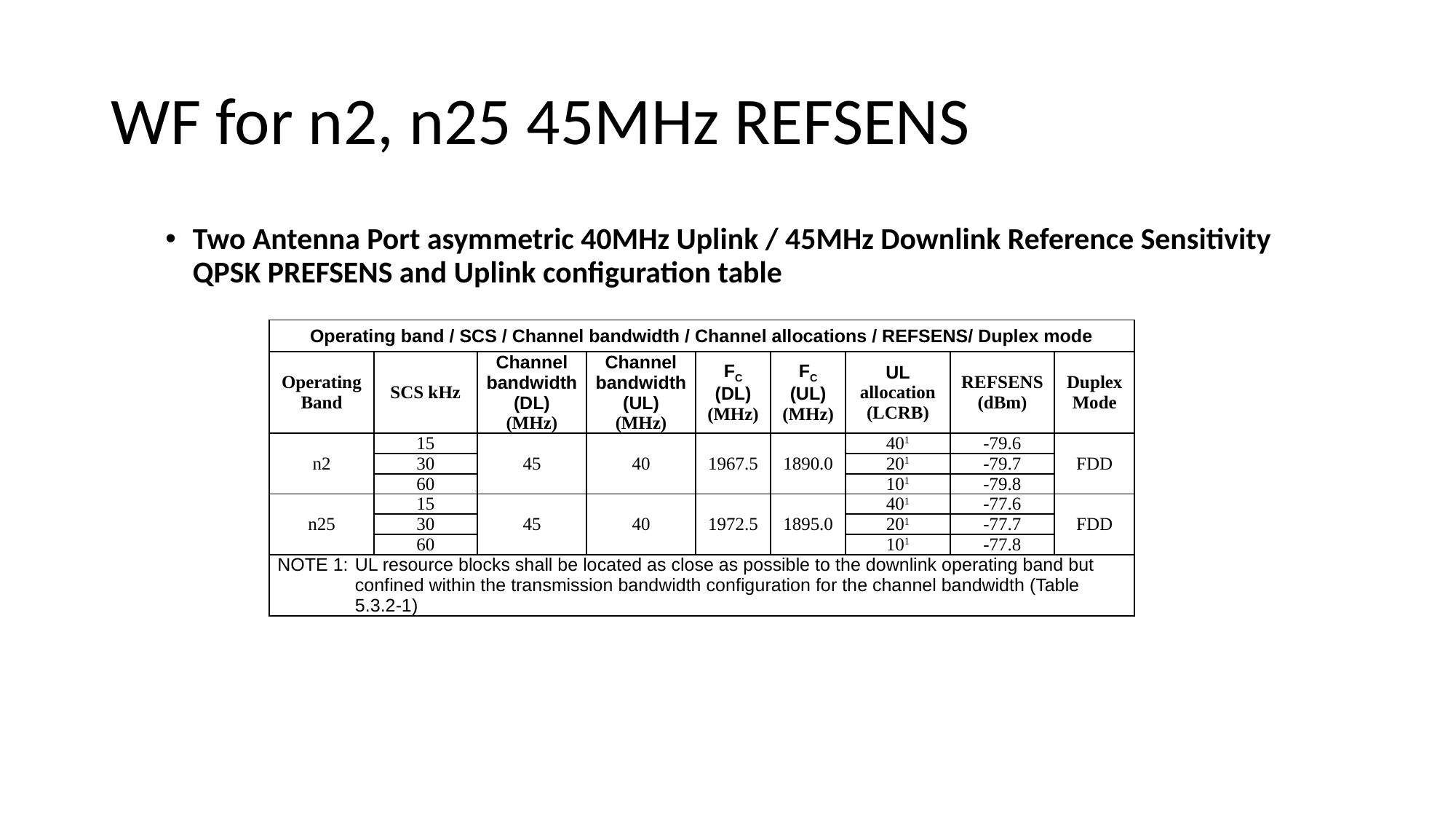

# WF for n2, n25 45MHz REFSENS
Two Antenna Port asymmetric 40MHz Uplink / 45MHz Downlink Reference Sensitivity QPSK PREFSENS and Uplink configuration table

| Operating band / SCS / Channel bandwidth / Channel allocations / REFSENS/ Duplex mode |  |  |  |  |  |  |  |  |
| --- | --- | --- | --- | --- | --- | --- | --- | --- |
| Operating Band | SCS kHz | Channel bandwidth (DL) (MHz) | Channel bandwidth (UL) (MHz) | FC (DL) (MHz) | FC (UL) (MHz) | UL allocation (LCRB) | REFSENS (dBm) | Duplex Mode |
| n2 | 15 | 45 | 40 | 1967.5 | 1890.0 | 401 | -79.6 | FDD |
|  | 30 |  |  |  |  | 201 | -79.7 |  |
|  | 60 |  |  |  |  | 101 | -79.8 |  |
| n25 | 15 | 45 | 40 | 1972.5 | 1895.0 | 401 | -77.6 | FDD |
|  | 30 |  |  |  |  | 201 | -77.7 |  |
|  | 60 |  |  |  |  | 101 | -77.8 |  |
| NOTE 1: UL resource blocks shall be located as close as possible to the downlink operating band but confined within the transmission bandwidth configuration for the channel bandwidth (Table 5.3.2-1) |  |  |  |  |  |  |  |  |